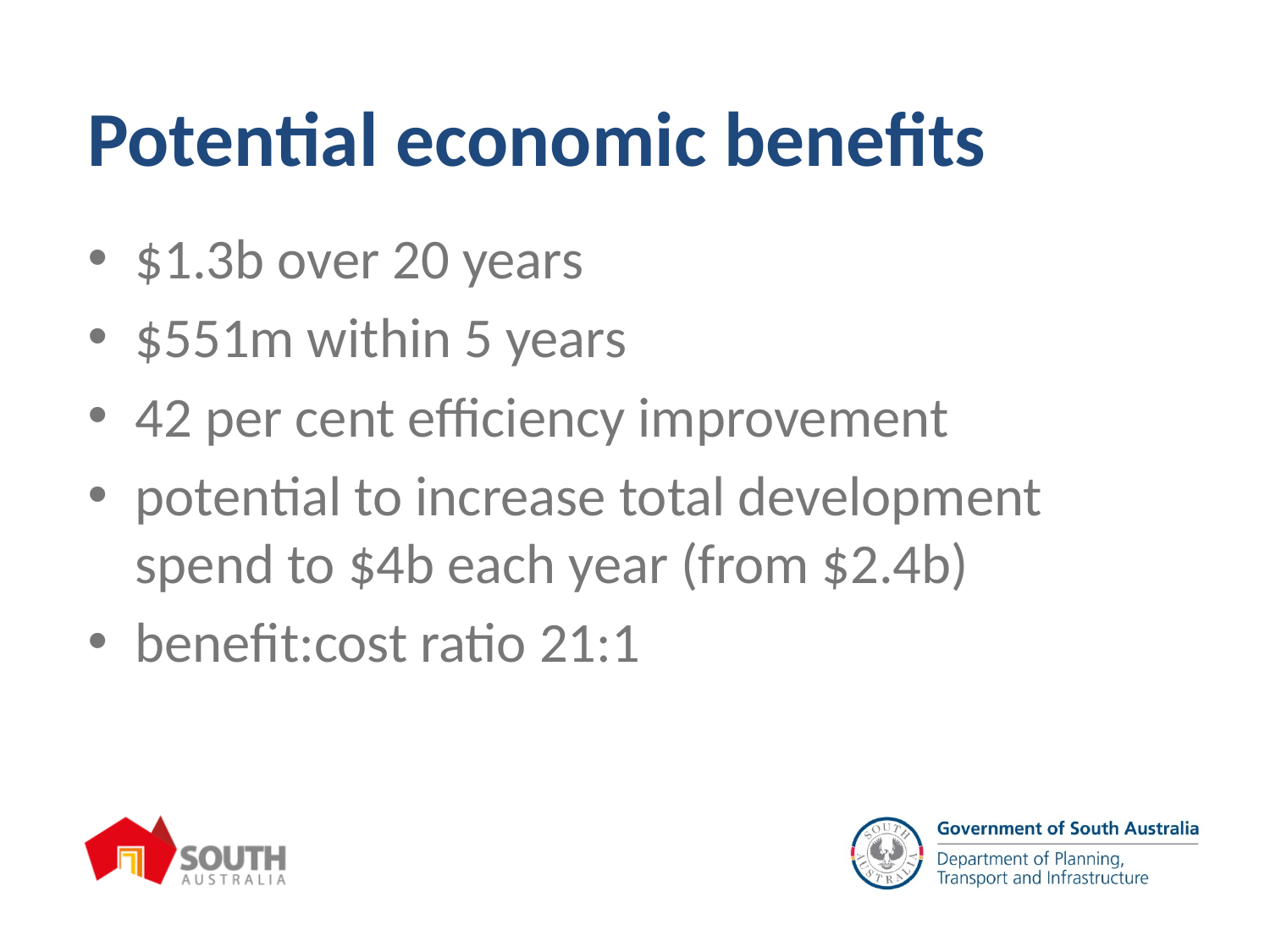

# Potential economic benefits
$1.3b over 20 years
$551m within 5 years
42 per cent efficiency improvement
potential to increase total development spend to $4b each year (from $2.4b)
benefit:cost ratio 21:1